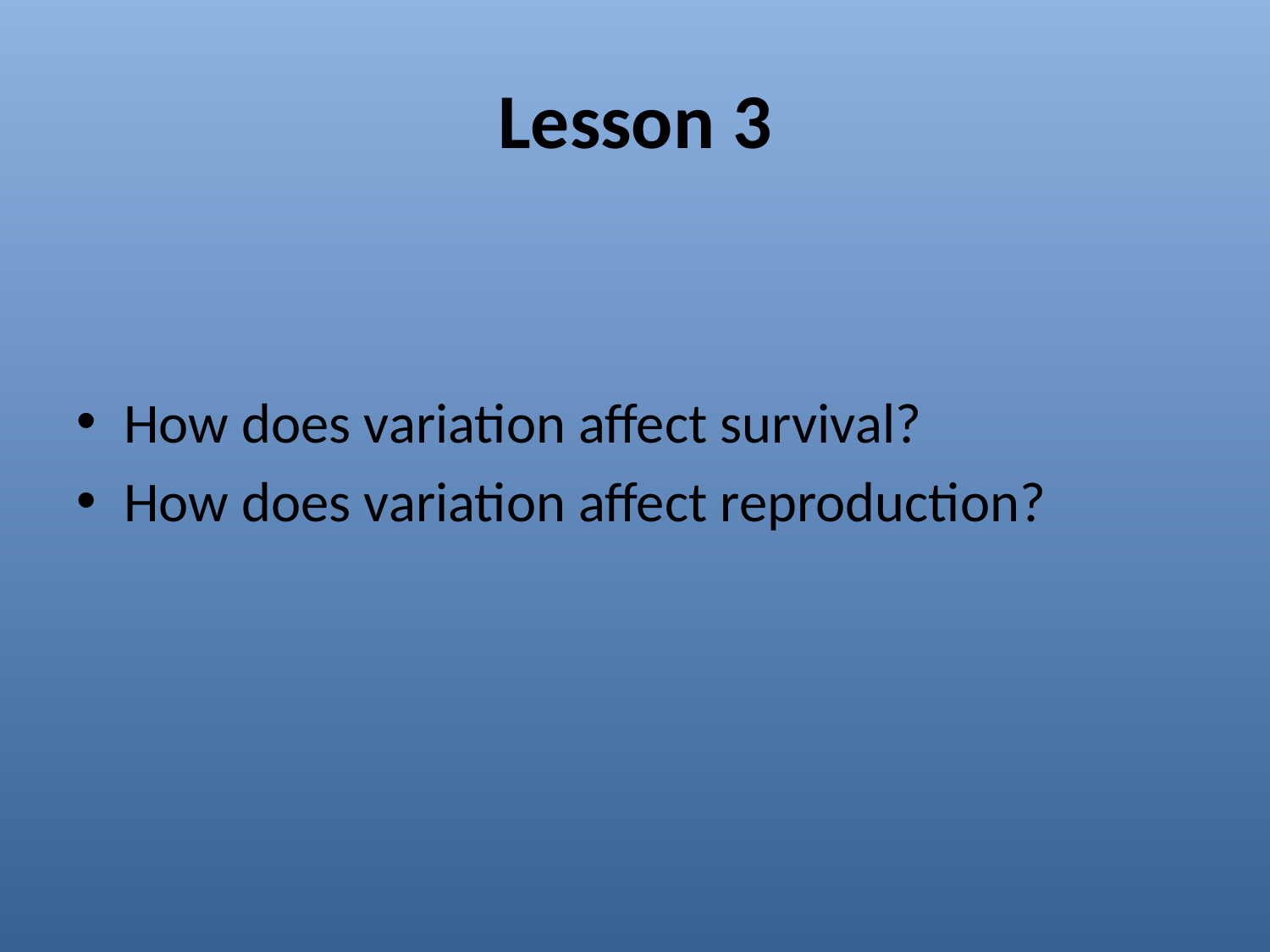

# Lesson 3

How does variation affect survival?
How does variation affect reproduction?